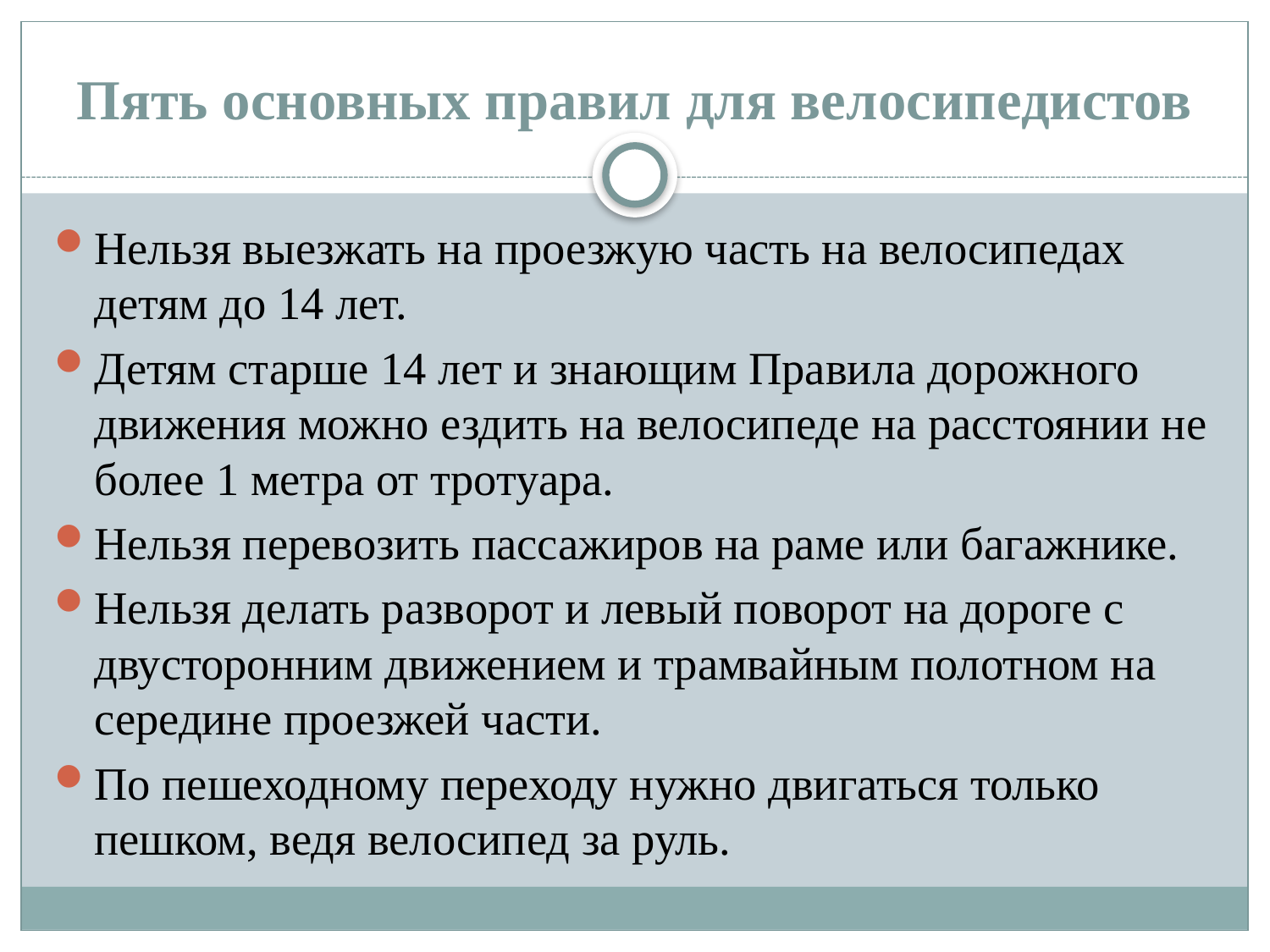

# Пять основных правил для велосипедистов
Нельзя выезжать на проезжую часть на велосипедах детям до 14 лет.
Детям старше 14 лет и знающим Правила дорожного движения можно ездить на велосипеде на расстоянии не более 1 метра от тротуара.
Нельзя перевозить пассажиров на раме или багажнике.
Нельзя делать разворот и левый поворот на дороге с двусторонним движением и трамвайным полотном на середине проезжей части.
По пешеходному переходу нужно двигаться только пешком, ведя велосипед за руль.